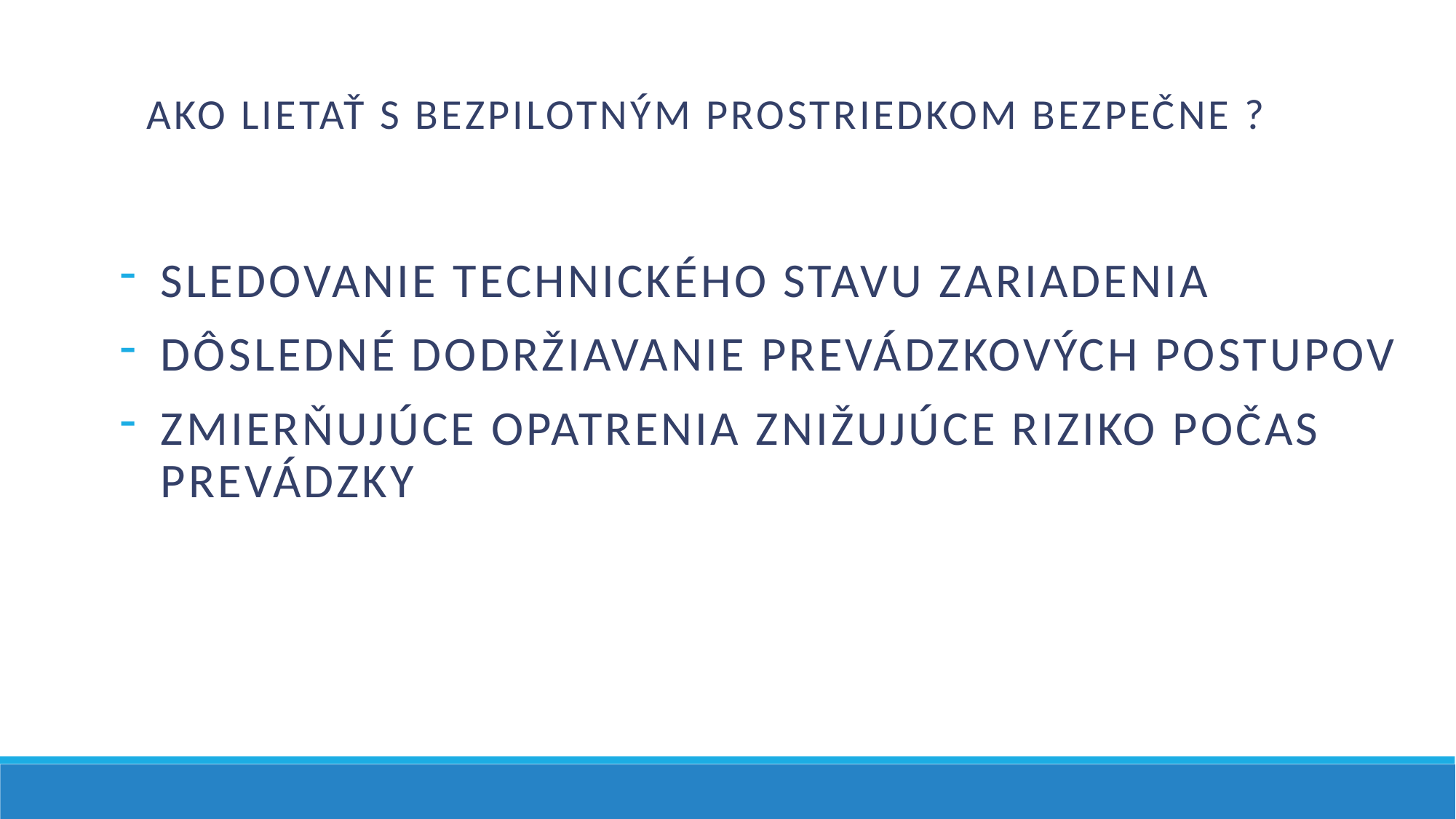

Ako lietať s bezpilotným prostriedkom bezpečne ?
SLEDOVANIE TECHNICKÉHO STAVU ZARIADENIA
DÔSLEDNÉ DODRŽIAVANIE PREVÁDZKOVÝCH POSTUPOV
ZMIERŇUJÚCE OPATRENIA ZNIŽUJÚCE RIZIKO POČAS PREVÁDZKY